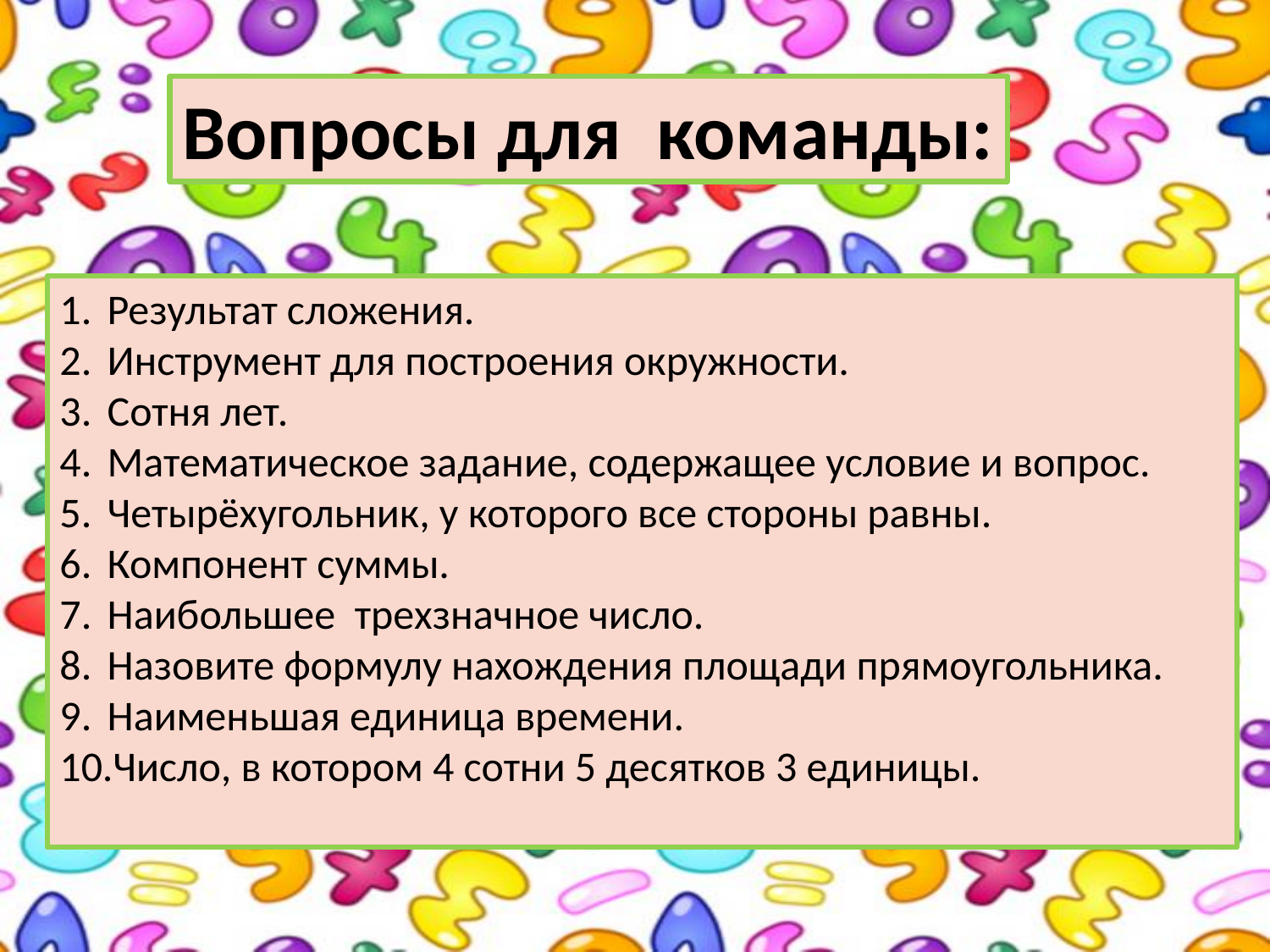

Вопросы для  команды:
Результат сложения.
Инструмент для построения окружности.
Сотня лет.
Математическое задание, содержащее условие и вопрос.
Четырёхугольник, у которого все стороны равны.
Компонент суммы.
Наибольшее  трехзначное число.
Назовите формулу нахождения площади прямоугольника.
Наименьшая единица времени.
Число, в котором 4 сотни 5 десятков 3 единицы.